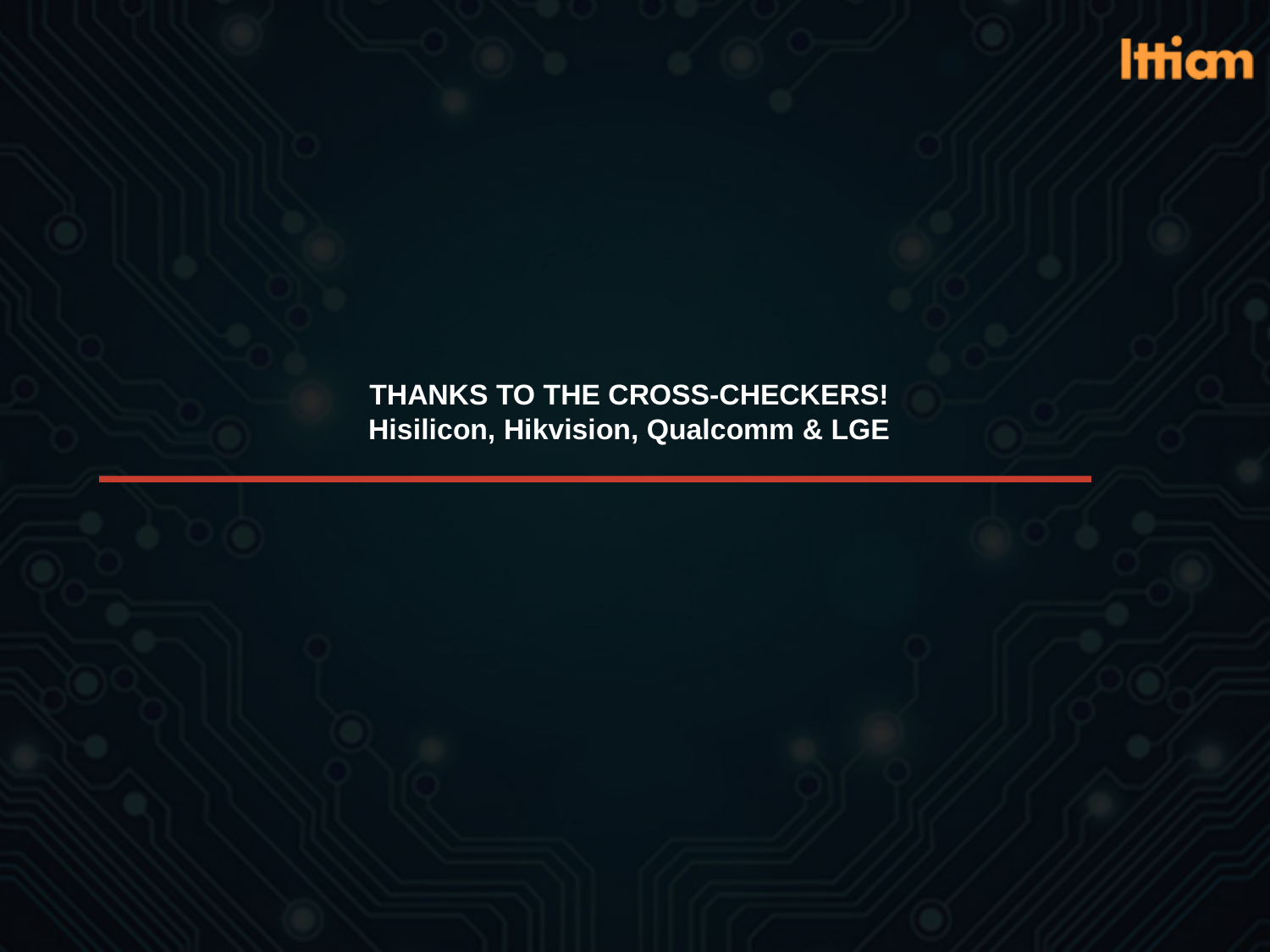

# THANKS TO THE CROSS-CHECKERS! Hisilicon, Hikvision, Qualcomm & LGE